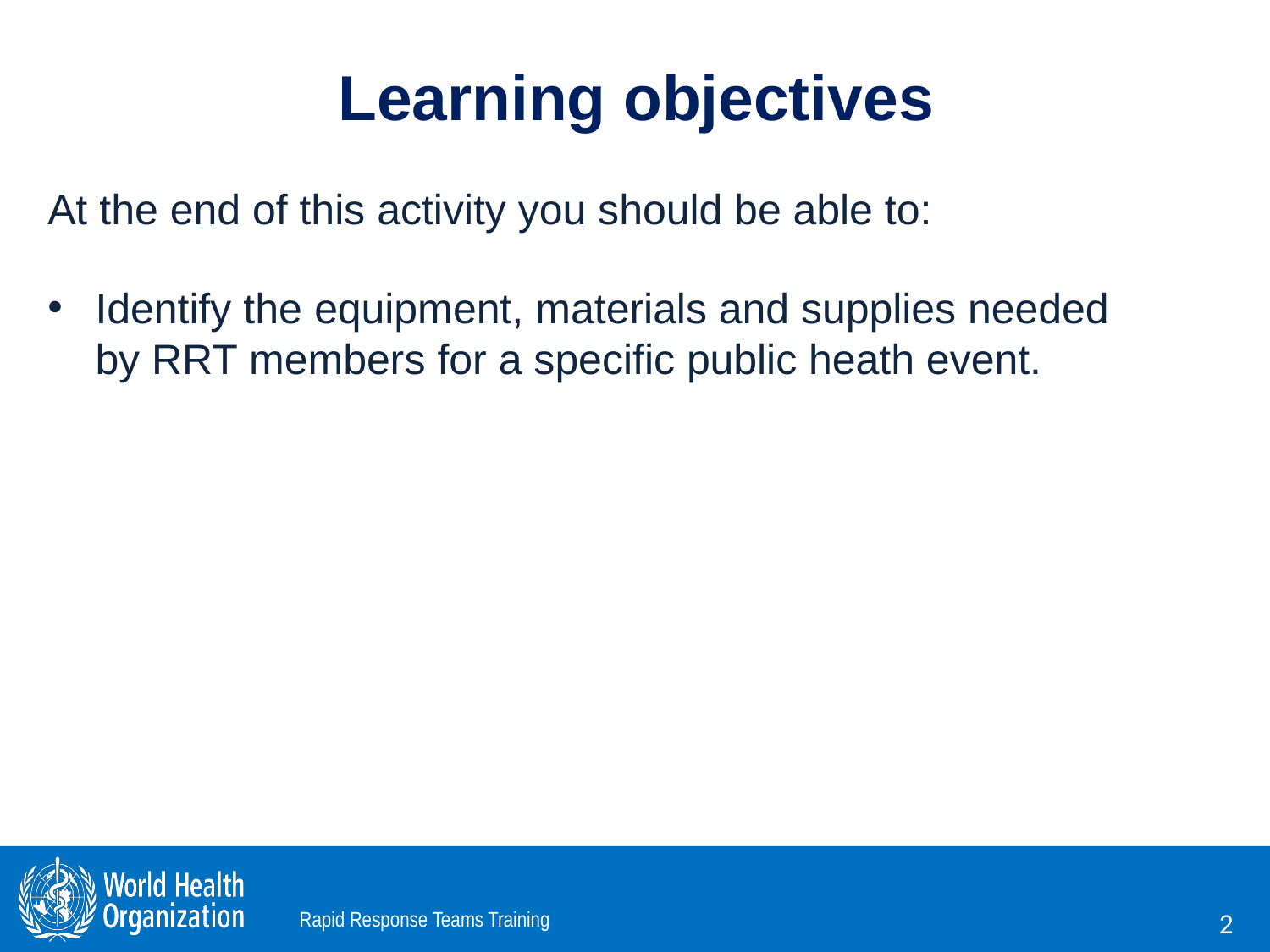

# Learning objectives
At the end of this activity you should be able to:

Identify the equipment, materials and supplies needed by RRT members for a specific public heath event.